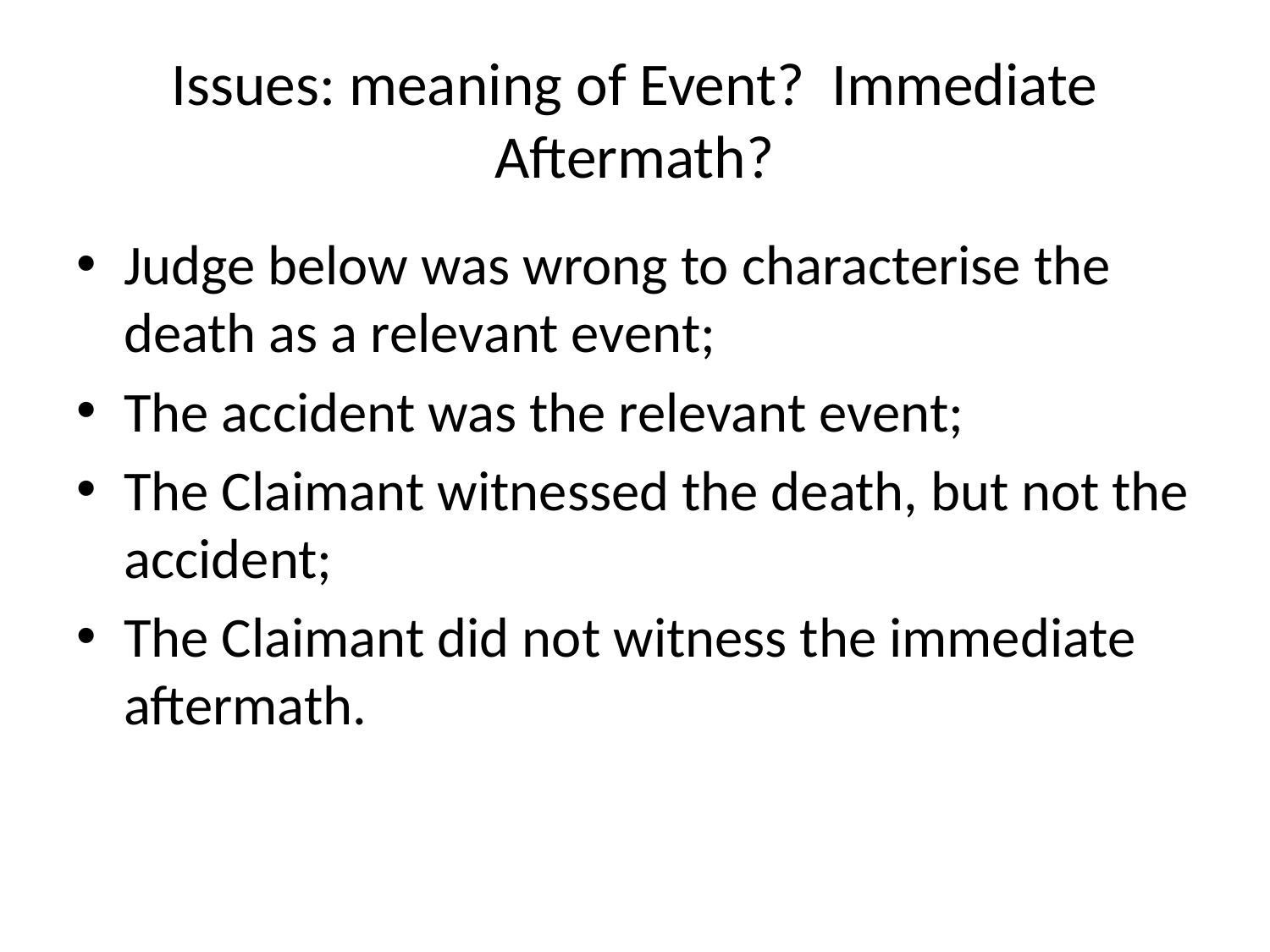

# Issues: meaning of Event?  Immediate Aftermath?
Judge below was wrong to characterise the death as a relevant event;
The accident was the relevant event;
The Claimant witnessed the death, but not the accident;
The Claimant did not witness the immediate aftermath.